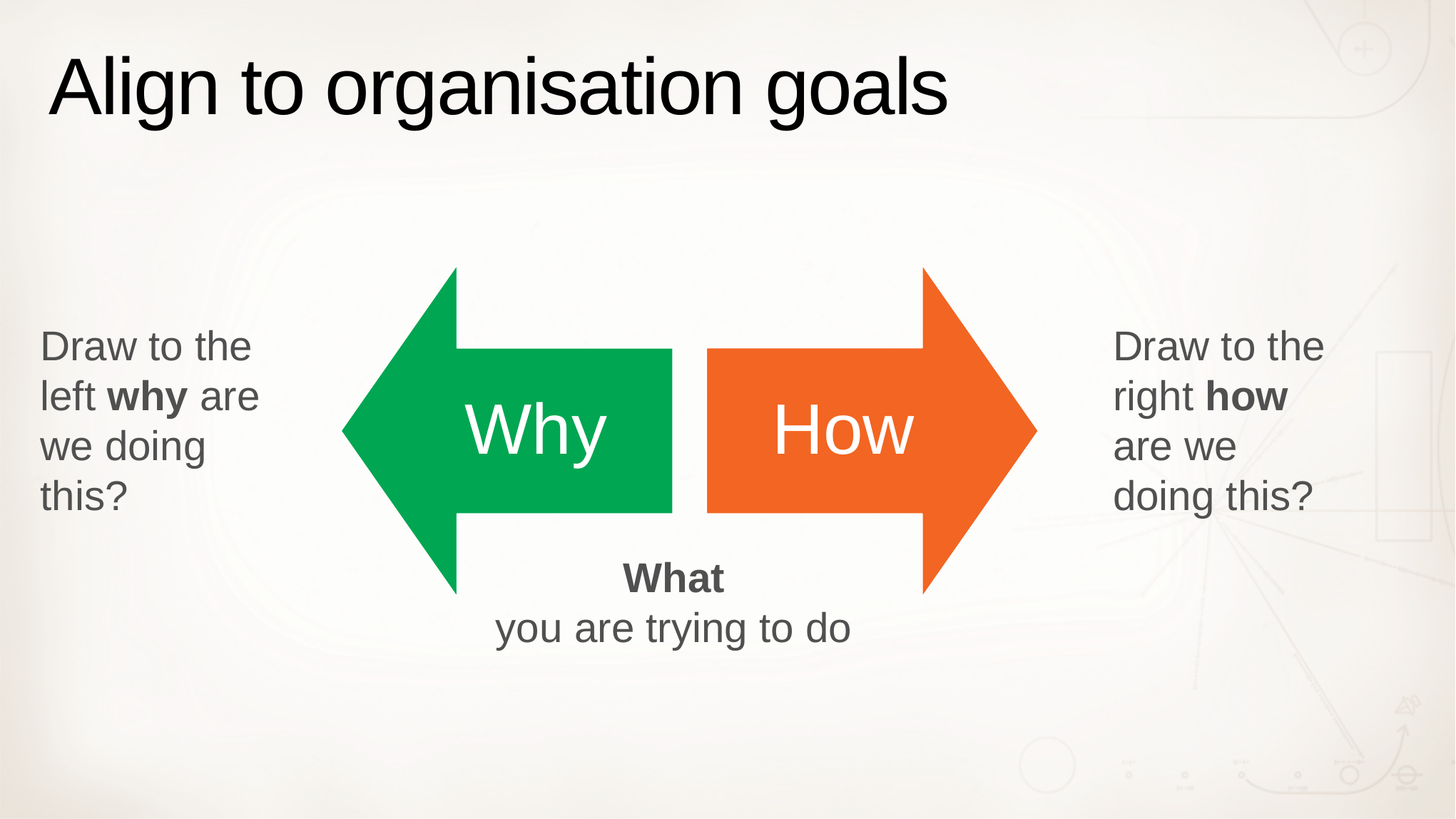

# Align to organisation goals

Why
How
Draw to the right how are we doing this?

Draw to the left why are we doing this?

What
you are trying to do